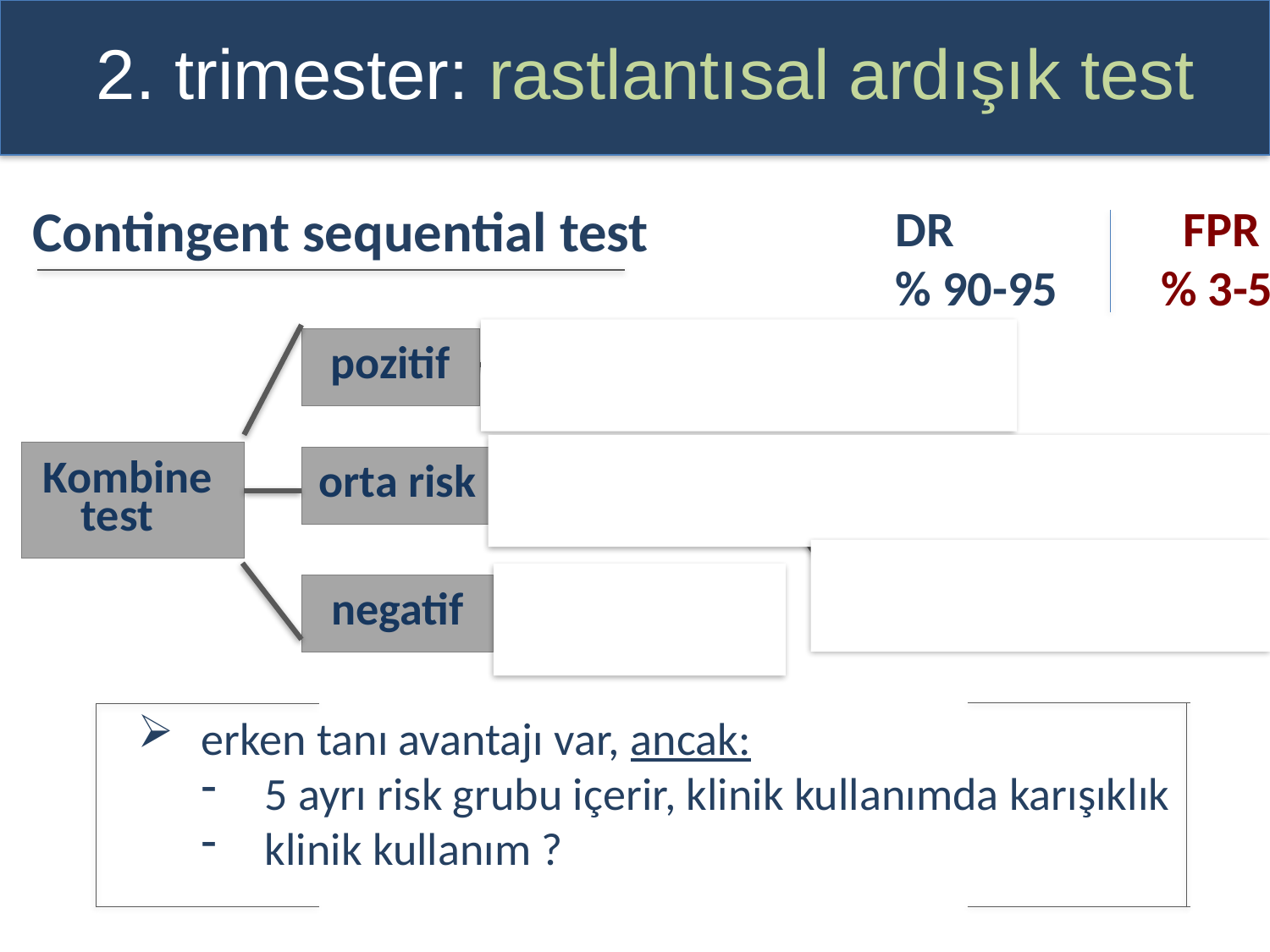

2. trimester: rastlantısal ardışık test

Contingent sequential test
DR    		   FPR
% 90-95	 % 3-5

pozitif
CVS

Kombine
test
pozitif
orta risk
dörtlü t.
AS
negatif
devam

devam
negatif
erken tanı avantajı var, ancak:
5 ayrı risk grubu içerir, klinik kullanımda karışıklık
klinik kullanım ?